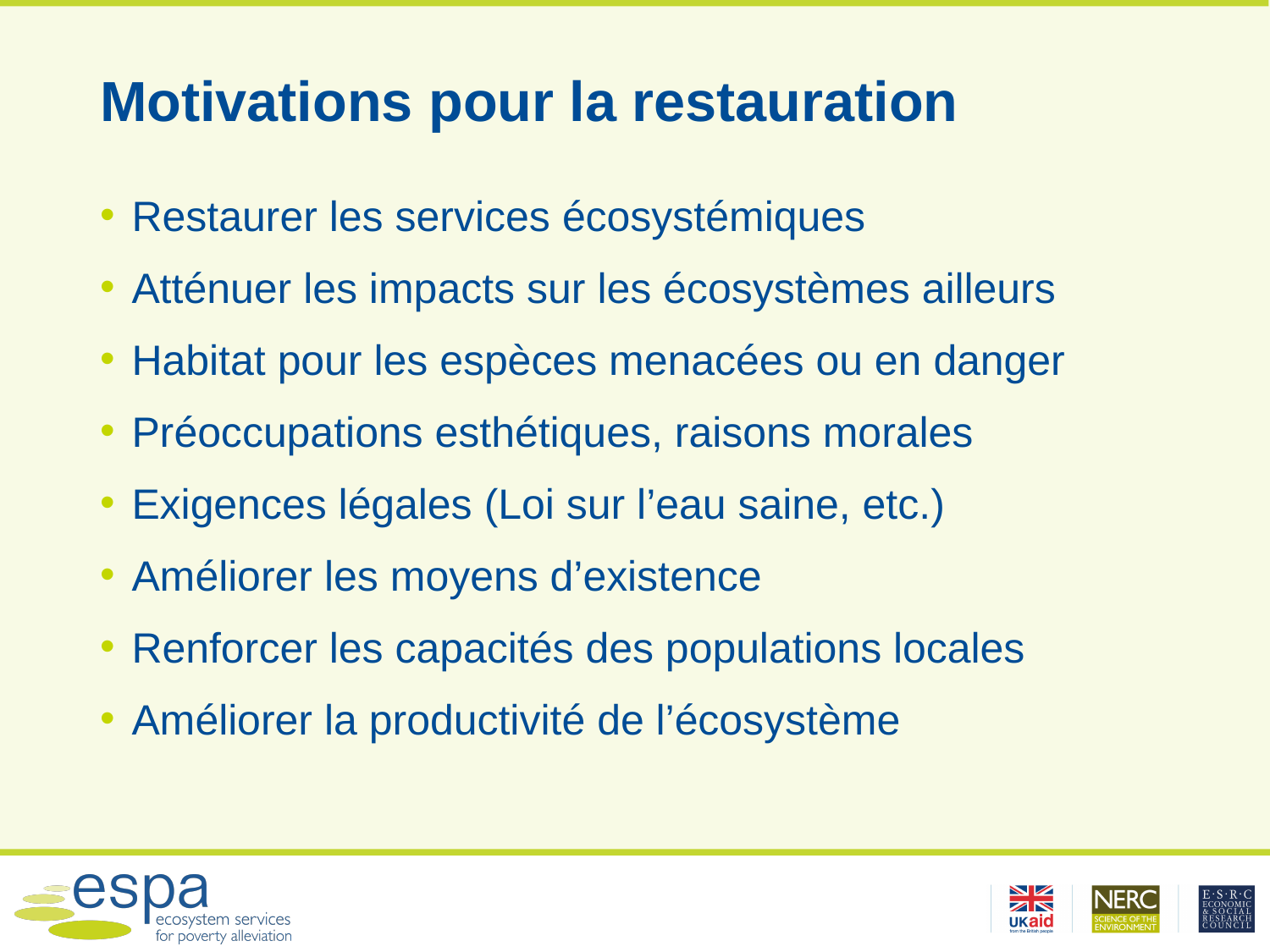

# Motivations pour la restauration
Restaurer les services écosystémiques
Atténuer les impacts sur les écosystèmes ailleurs
Habitat pour les espèces menacées ou en danger
Préoccupations esthétiques, raisons morales
Exigences légales (Loi sur l’eau saine, etc.)
Améliorer les moyens d’existence
Renforcer les capacités des populations locales
Améliorer la productivité de l’écosystème